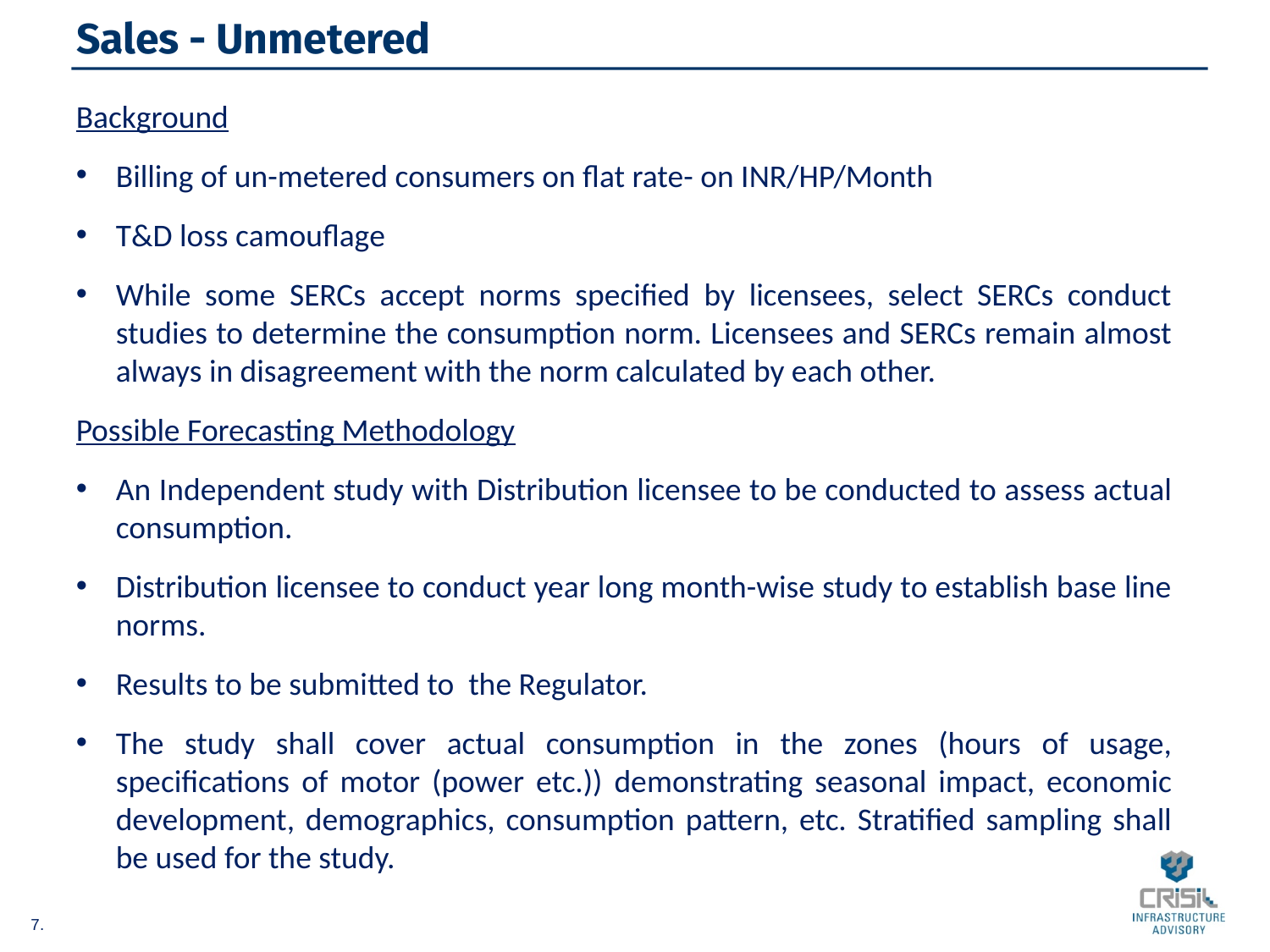

# Sales - Unmetered
Background
Billing of un-metered consumers on flat rate- on INR/HP/Month
T&D loss camouflage
While some SERCs accept norms specified by licensees, select SERCs conduct studies to determine the consumption norm. Licensees and SERCs remain almost always in disagreement with the norm calculated by each other.
Possible Forecasting Methodology
An Independent study with Distribution licensee to be conducted to assess actual consumption.
Distribution licensee to conduct year long month-wise study to establish base line norms.
Results to be submitted to  the Regulator.
The study shall cover actual consumption in the zones (hours of usage, specifications of motor (power etc.)) demonstrating seasonal impact, economic development, demographics, consumption pattern, etc. Stratified sampling shall be used for the study.